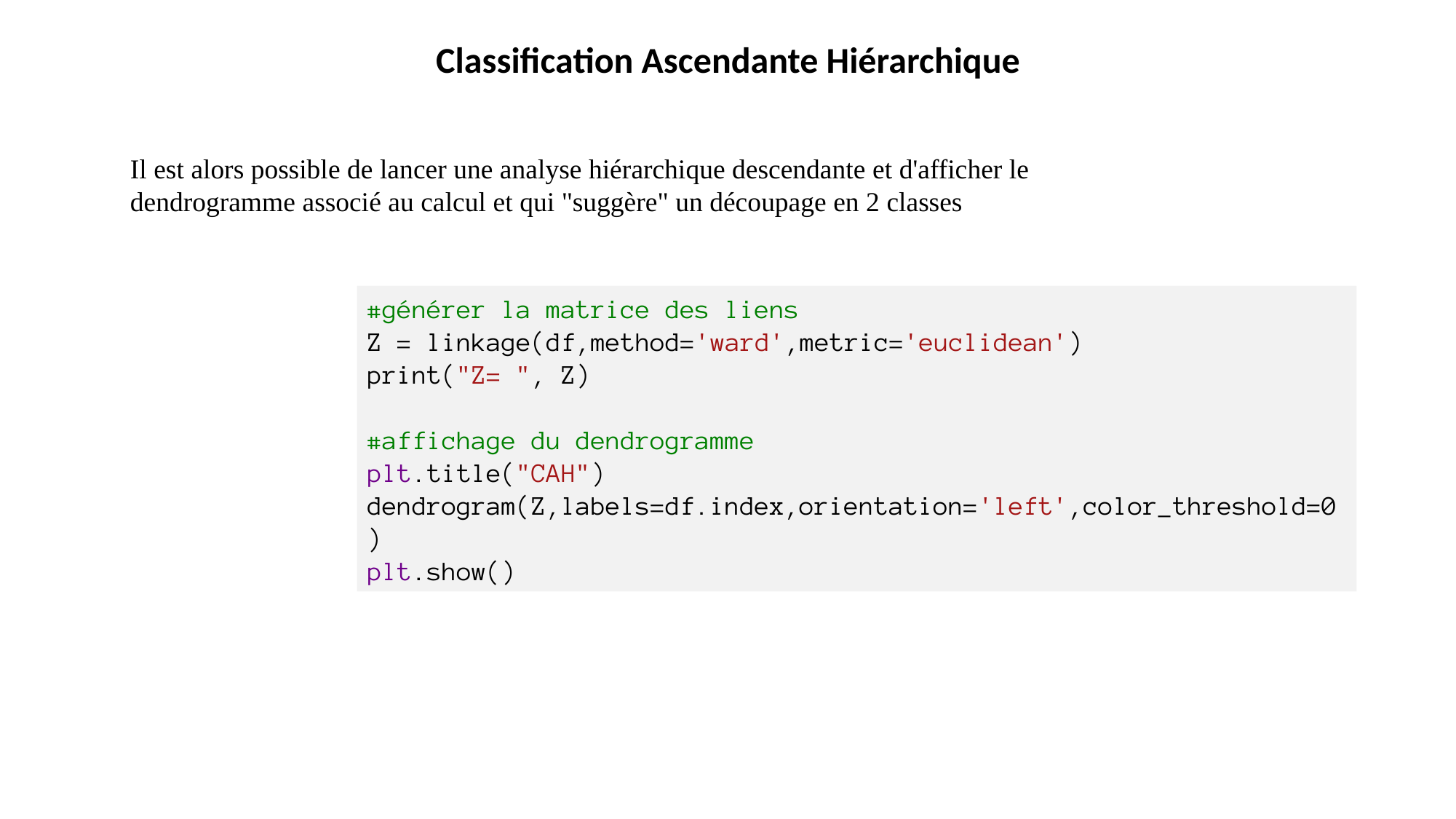

Classification Ascendante Hiérarchique
Il est alors possible de lancer une analyse hiérarchique descendante et d'afficher le dendrogramme associé au calcul et qui "suggère" un découpage en 2 classes
#générer la matrice des liens
Z = linkage(df,method='ward',metric='euclidean')
print("Z= ", Z)

#affichage du dendrogramme
plt.title("CAH")
dendrogram(Z,labels=df.index,orientation='left',color_threshold=0)
plt.show()